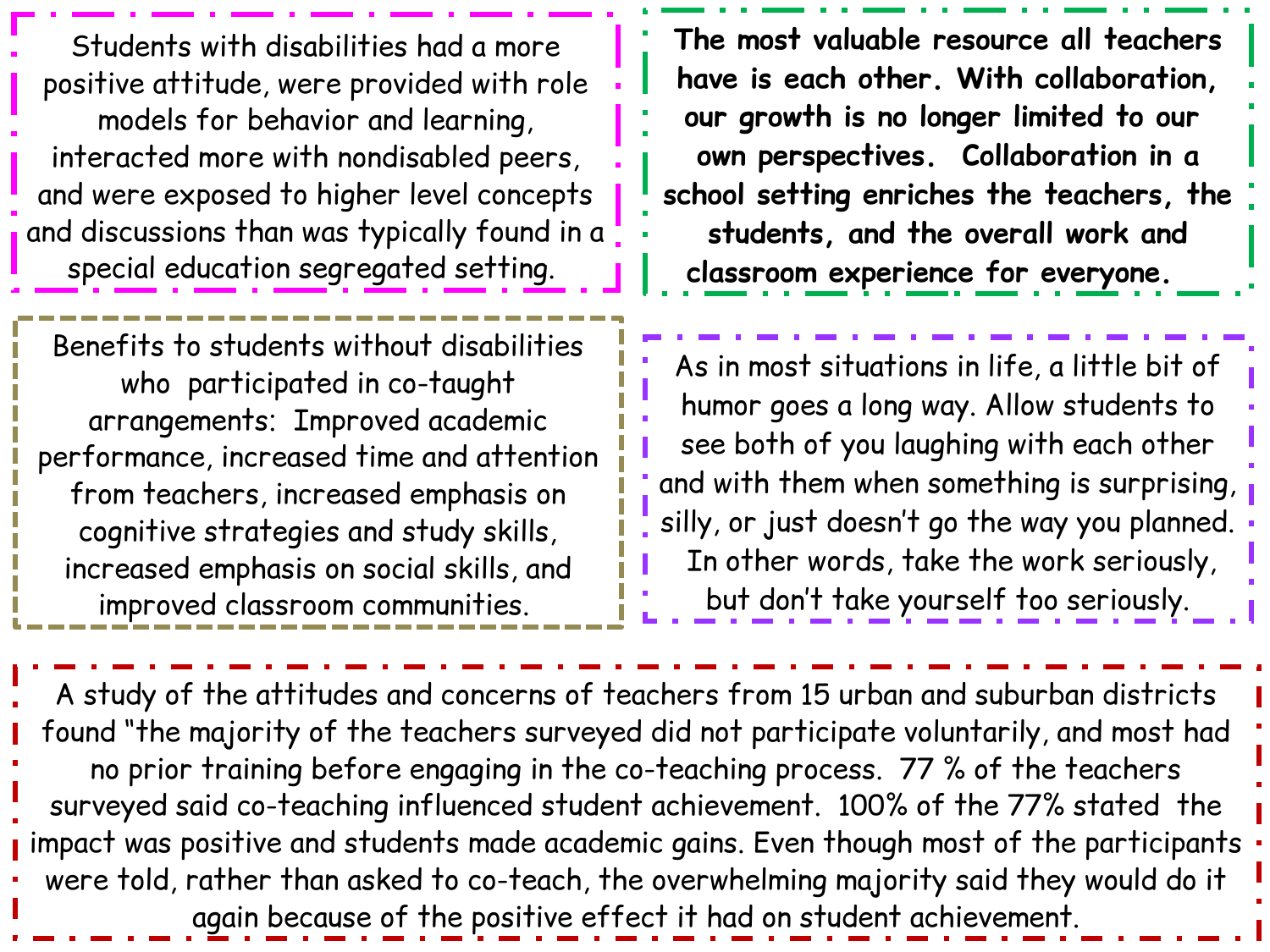

The most valuable resource all teachers have is each other. With collaboration, our growth is no longer limited to our
own perspectives.  Collaboration in a school setting enriches the teachers, the students, and the overall work and classroom experience for everyone.

Students with disabilities had a more positive attitude, were provided with role models for behavior and learning, interacted more with nondisabled peers, and were exposed to higher level concepts and discussions than was typically found in a special education segregated setting.
Benefits to students without disabilities who  participated in co-taught arrangements:  Improved academic performance, increased time and attention from teachers, increased emphasis on cognitive strategies and study skills, increased emphasis on social skills, and improved classroom communities.
As in most situations in life, a little bit of humor goes a long way. Allow students to see both of you laughing with each other and with them when something is surprising, silly, or just doesn’t go the way you planned.  In other words, take the work seriously, but don’t take yourself too seriously.
A study of the attitudes and concerns of teachers from 15 urban and suburban districts found “the majority of the teachers surveyed did not participate voluntarily, and most had no prior training before engaging in the co-teaching process.  77 % of the teachers surveyed said co-teaching influenced student achievement.  100% of the 77% stated  the impact was positive and students made academic gains. Even though most of the participants were told, rather than asked to co-teach, the overwhelming majority said they would do it again because of the positive effect it had on student achievement.